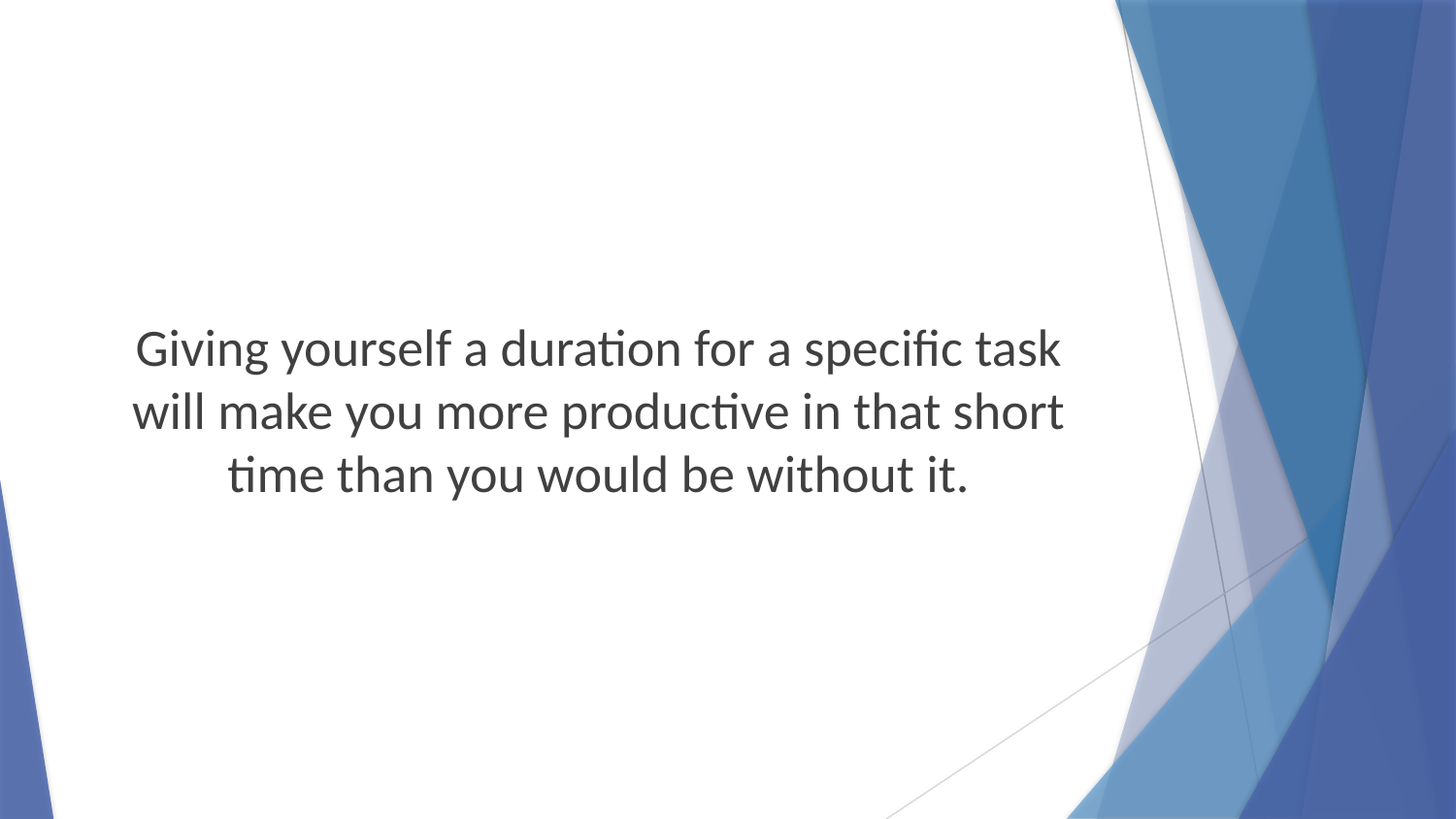

Giving yourself a duration for a specific task will make you more productive in that short time than you would be without it.